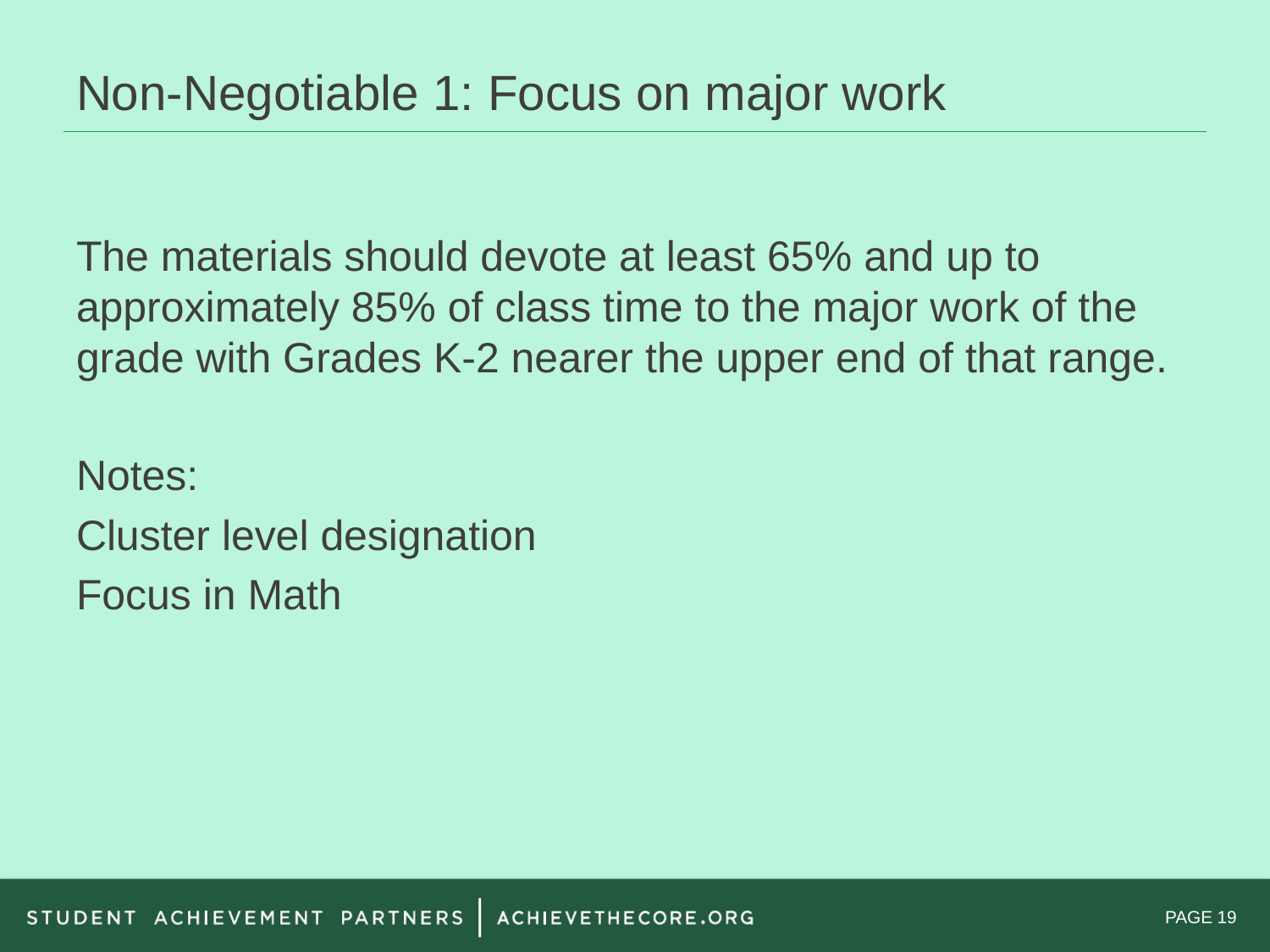

# Non-Negotiable 1: Focus on major work
The materials should devote at least 65% and up to approximately 85% of class time to the major work of the grade with Grades K-2 nearer the upper end of that range.

Notes:
Cluster level designation
Focus in Math